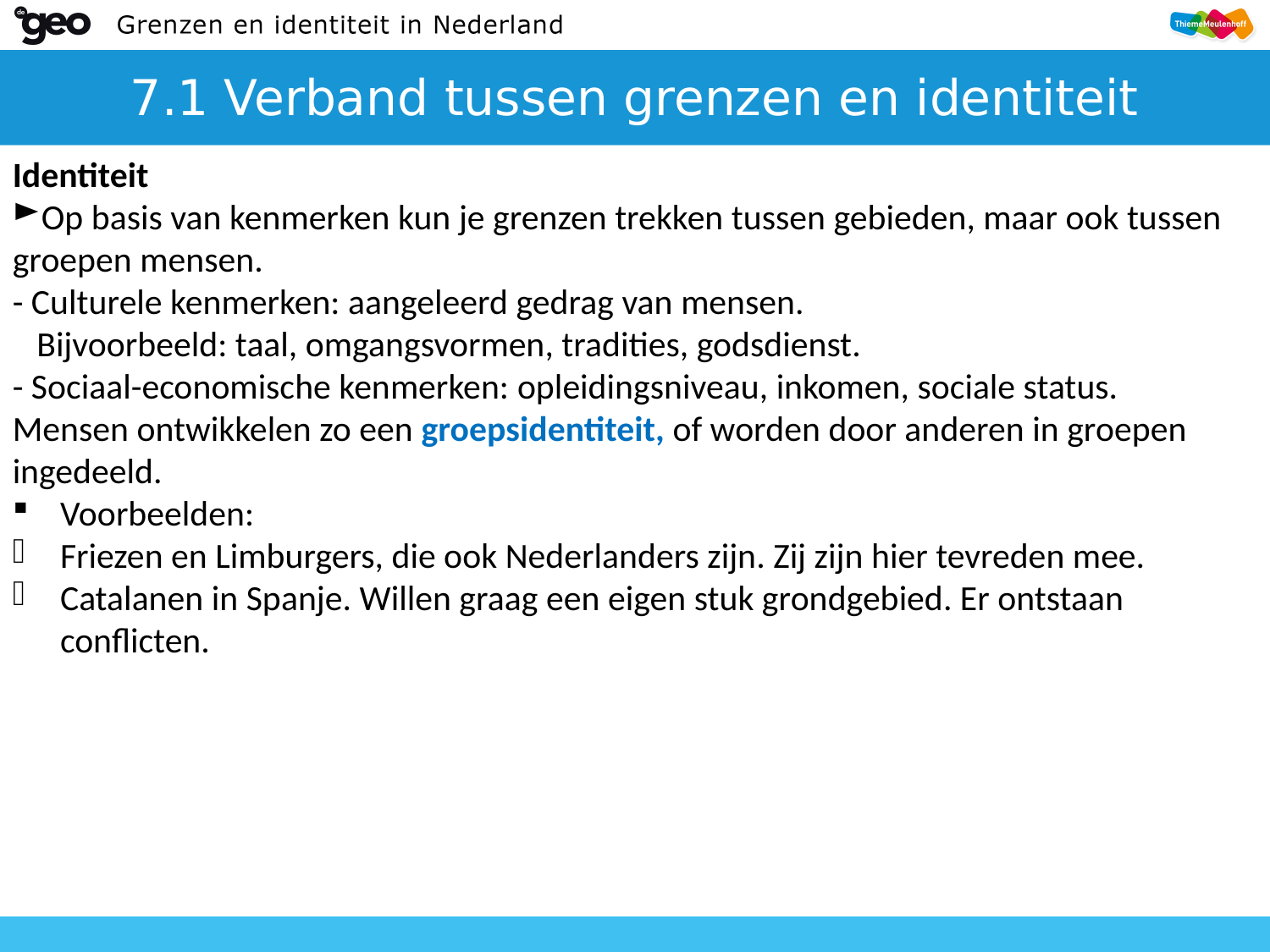

# 7.1 Verband tussen grenzen en identiteit
Identiteit
Op basis van kenmerken kun je grenzen trekken tussen gebieden, maar ook tussen groepen mensen.
- Culturele kenmerken: aangeleerd gedrag van mensen.
   Bijvoorbeeld: taal, omgangsvormen, tradities, godsdienst.
- Sociaal-economische kenmerken: opleidingsniveau, inkomen, sociale status.
Mensen ontwikkelen zo een groepsidentiteit, of worden door anderen in groepen ingedeeld.
Voorbeelden:
Friezen en Limburgers, die ook Nederlanders zijn. Zij zijn hier tevreden mee.
Catalanen in Spanje. Willen graag een eigen stuk grondgebied. Er ontstaan conflicten.